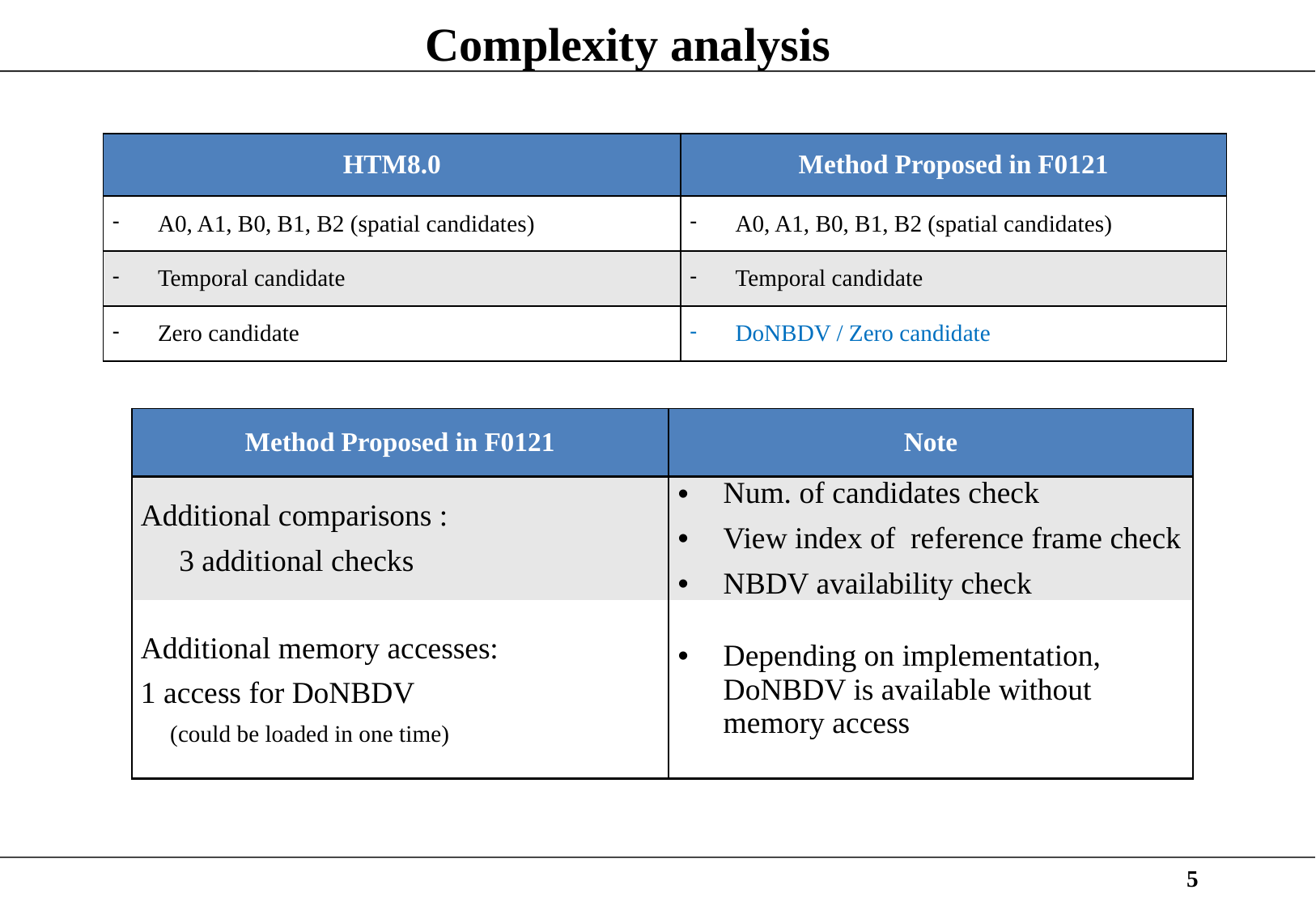

# Complexity analysis
| HTM8.0 | Method Proposed in F0121 |
| --- | --- |
| A0, A1, B0, B1, B2 (spatial candidates) | A0, A1, B0, B1, B2 (spatial candidates) |
| Temporal candidate | Temporal candidate |
| Zero candidate | DoNBDV / Zero candidate |
| Method Proposed in F0121 | Note |
| --- | --- |
| Additional comparisons : 3 additional checks | Num. of candidates check View index of reference frame check NBDV availability check |
| Additional memory accesses: 1 access for DoNBDV (could be loaded in one time) | Depending on implementation, DoNBDV is available without memory access |
5